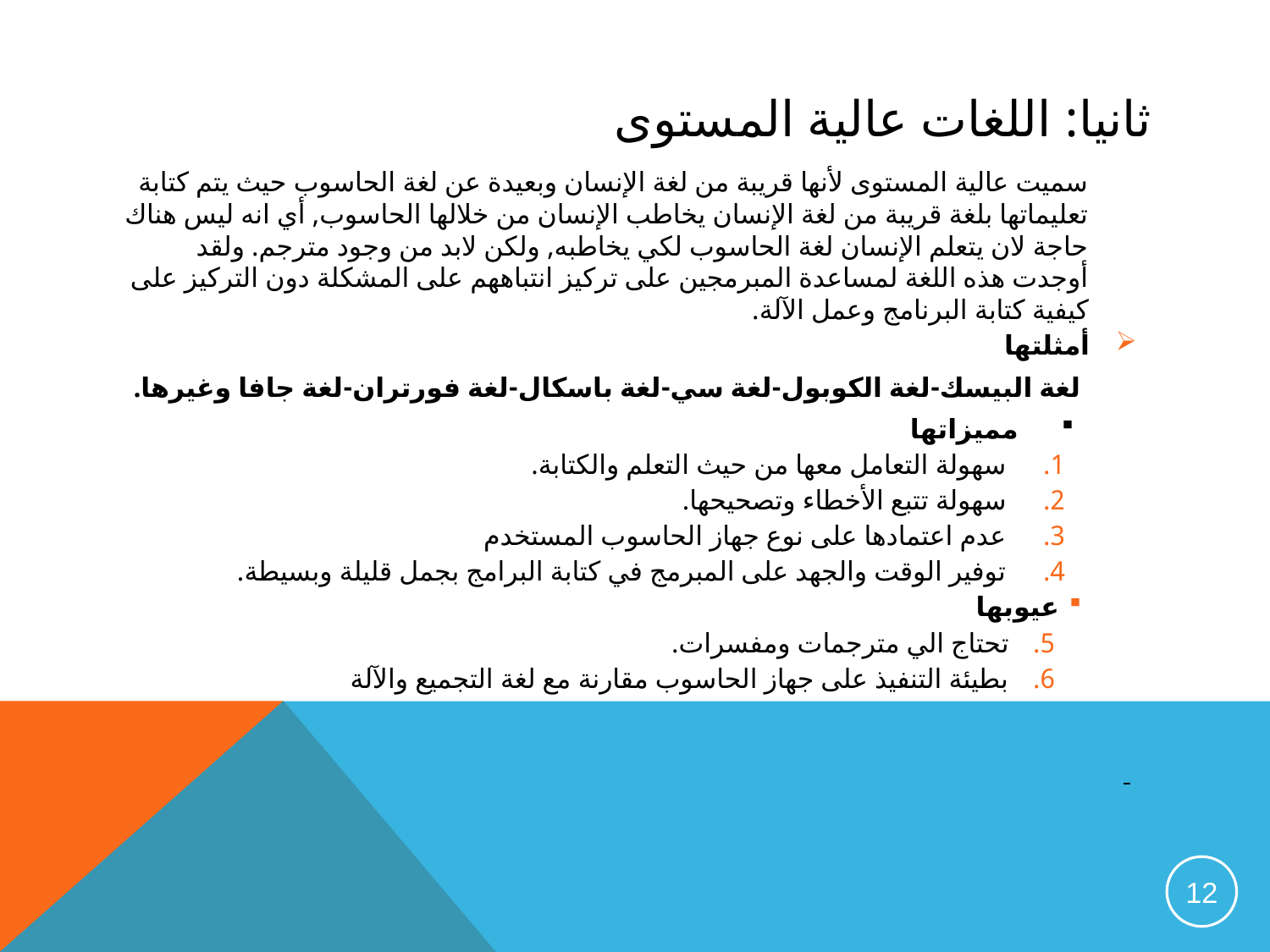

# ثانيا: اللغات عالية المستوى
سميت عالية المستوى لأنها قريبة من لغة الإنسان وبعيدة عن لغة الحاسوب حيث يتم كتابة تعليماتها بلغة قريبة من لغة الإنسان يخاطب الإنسان من خلالها الحاسوب, أي انه ليس هناك حاجة لان يتعلم الإنسان لغة الحاسوب لكي يخاطبه, ولكن لابد من وجود مترجم. ولقد أوجدت هذه اللغة لمساعدة المبرمجين على تركيز انتباههم على المشكلة دون التركيز على كيفية كتابة البرنامج وعمل الآلة.
   أمثلتها
       لغة البيسك-لغة الكوبول-لغة سي-لغة باسكال-لغة فورتران-لغة جافا وغيرها.
مميزاتها
سهولة التعامل معها من حيث التعلم والكتابة.
سهولة تتبع الأخطاء وتصحيحها.
عدم اعتمادها على نوع جهاز الحاسوب المستخدم
توفير الوقت والجهد على المبرمج في كتابة البرامج بجمل قليلة وبسيطة.
عيوبها
تحتاج الي مترجمات ومفسرات.
بطيئة التنفيذ على جهاز الحاسوب مقارنة مع لغة التجميع والآلة

12